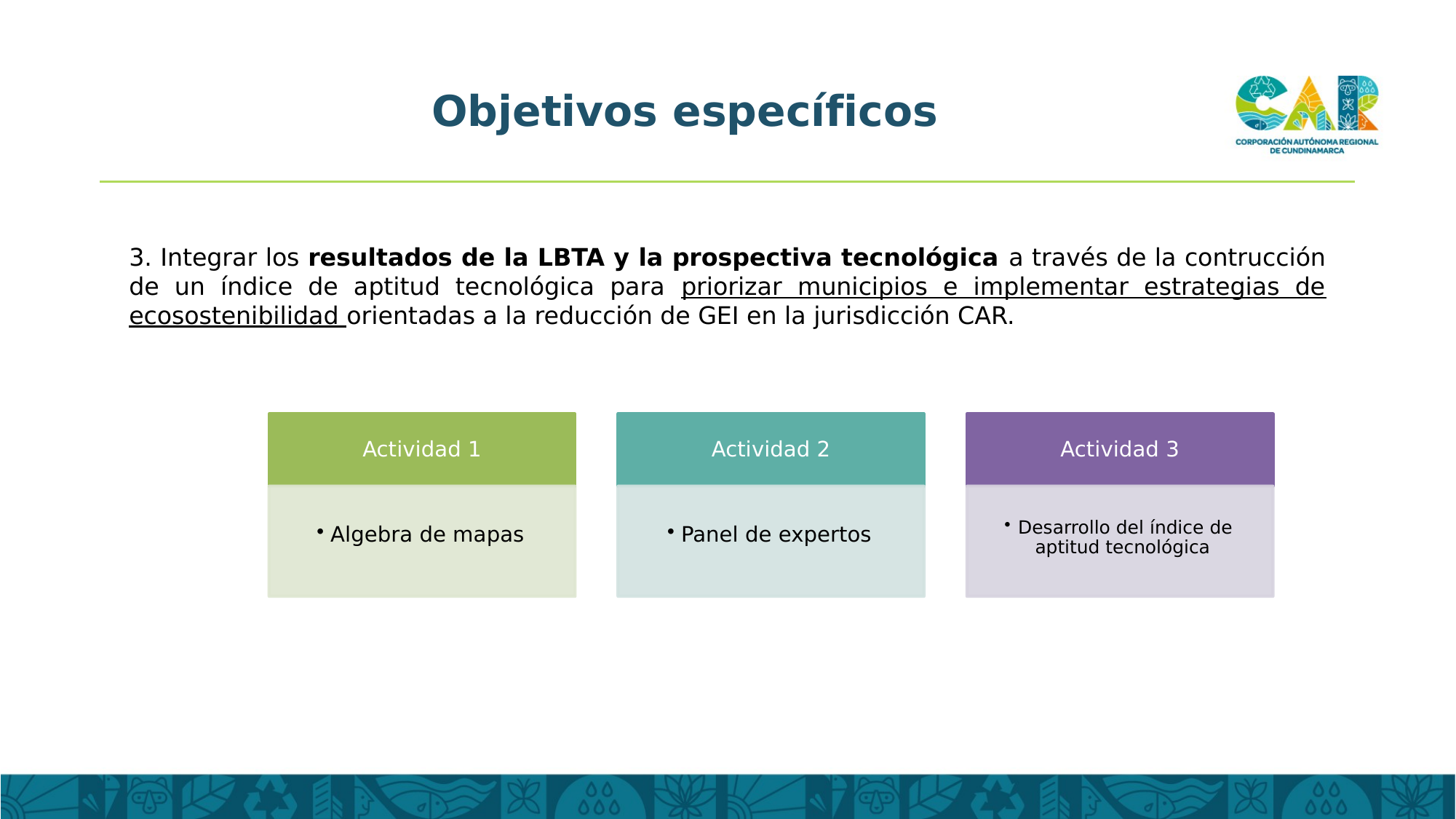

# Objetivos específicos
3. Integrar los resultados de la LBTA y la prospectiva tecnológica a través de la contrucción de un índice de aptitud tecnológica para priorizar municipios e implementar estrategias de ecosostenibilidad orientadas a la reducción de GEI en la jurisdicción CAR.
Actividad 1

Algebra de mapas
Actividad 2

Panel de expertos
Actividad 3

Desarrollo del índice de aptitud tecnológica